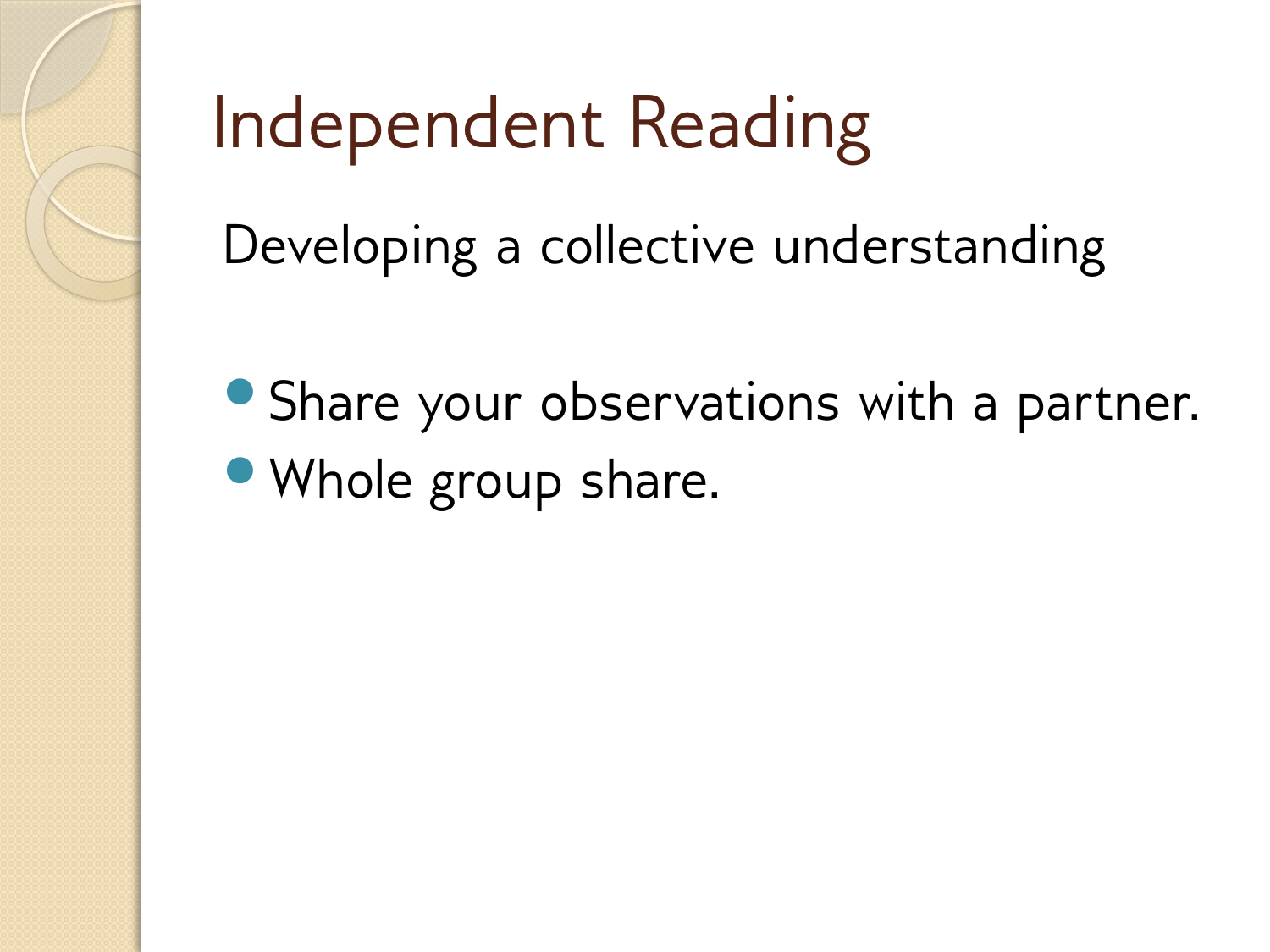

# Independent Reading
Developing a collective understanding

Share your observations with a partner.
Whole group share.